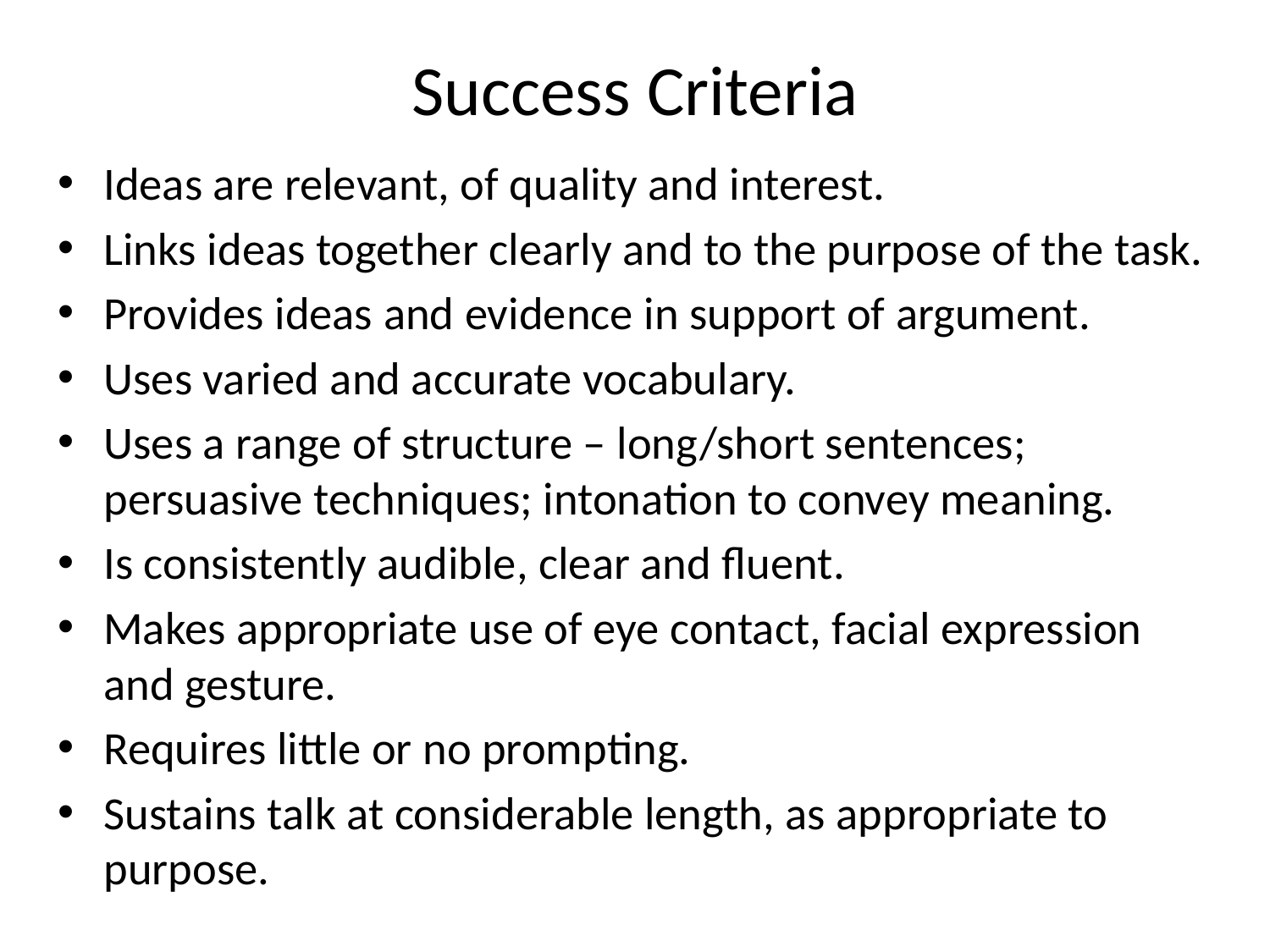

# Success Criteria
Ideas are relevant, of quality and interest.
Links ideas together clearly and to the purpose of the task.
Provides ideas and evidence in support of argument.
Uses varied and accurate vocabulary.
Uses a range of structure – long/short sentences; persuasive techniques; intonation to convey meaning.
Is consistently audible, clear and fluent.
Makes appropriate use of eye contact, facial expression and gesture.
Requires little or no prompting.
Sustains talk at considerable length, as appropriate to purpose.